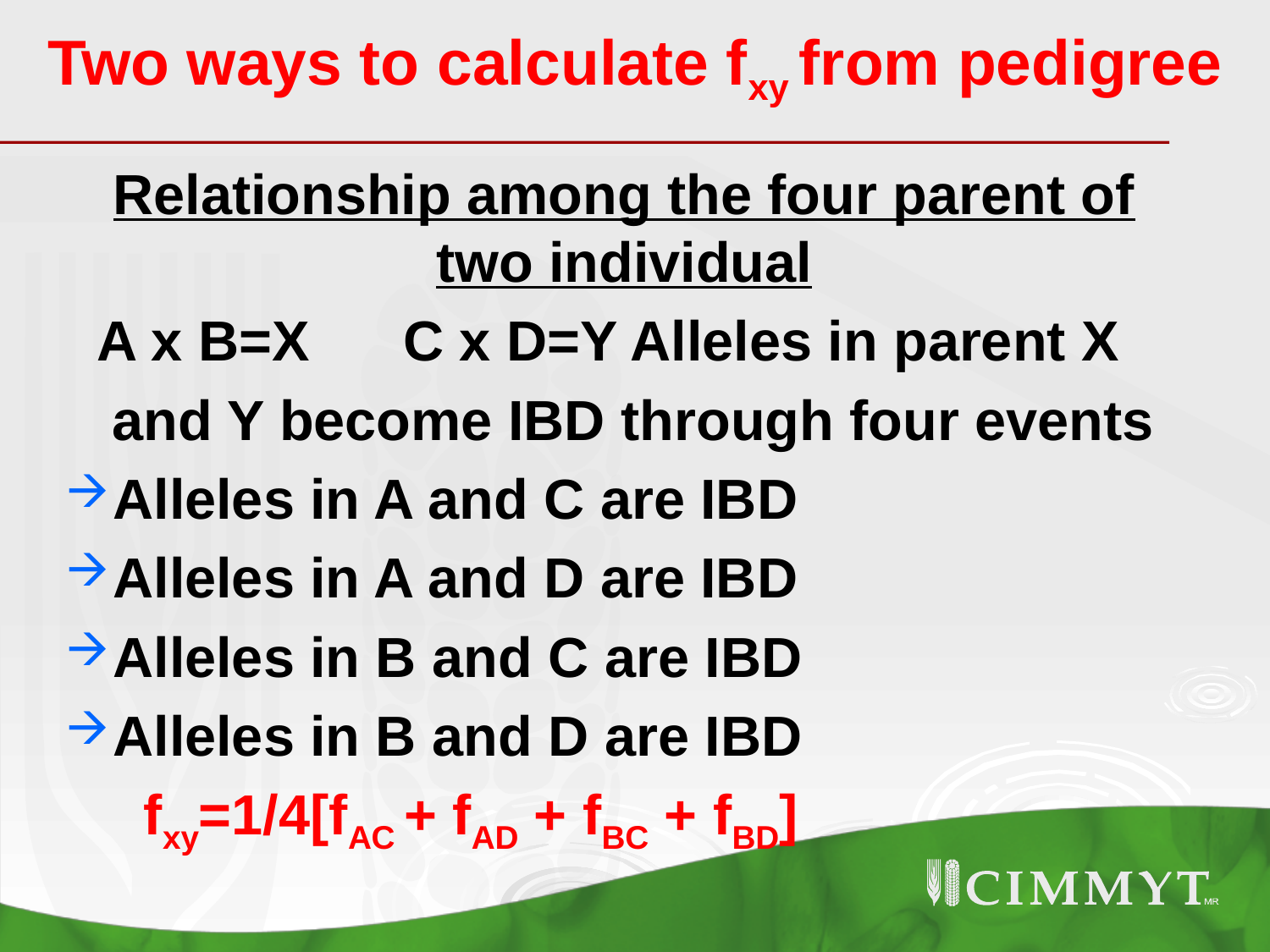

# Two ways to calculate fxy from pedigree
Relationship among the four parent of two individual
  A x B=X      C x D=Y Alleles in parent X
   and Y become IBD through four events
Alleles in A and C are IBD
Alleles in A and D are IBD
Alleles in B and C are IBD
Alleles in B and D are IBD
     fxy=1/4[fAC + fAD + fBC + fBD]